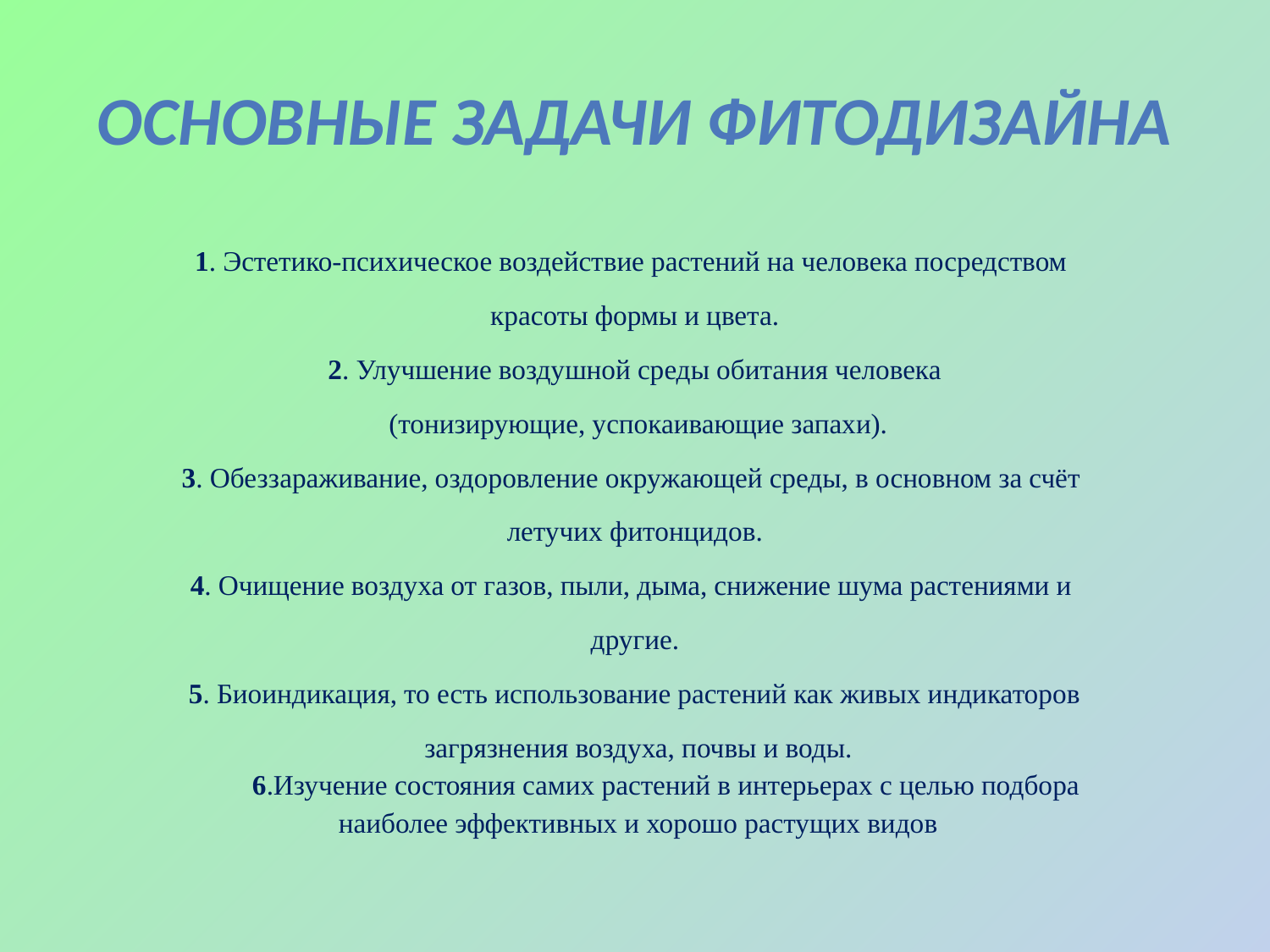

# Основные задачи фитодизайна
1. Эстетико-психическое воздействие растений на человека посредством
красоты формы и цвета.
2. Улучшение воздушной среды обитания человека
 (тонизирующие, успокаивающие запахи).
3. Обеззараживание, оздоровление окружающей среды, в основном за счёт
летучих фитонцидов.
4. Очищение воздуха от газов, пыли, дыма, снижение шума растениями и
другие.
5. Биоиндикация, то есть использование растений как живых индикаторов
 загрязнения воздуха, почвы и воды.
         6.Изучение состояния самих растений в интерьерах с целью подбора
 наиболее эффективных и хорошо растущих видов